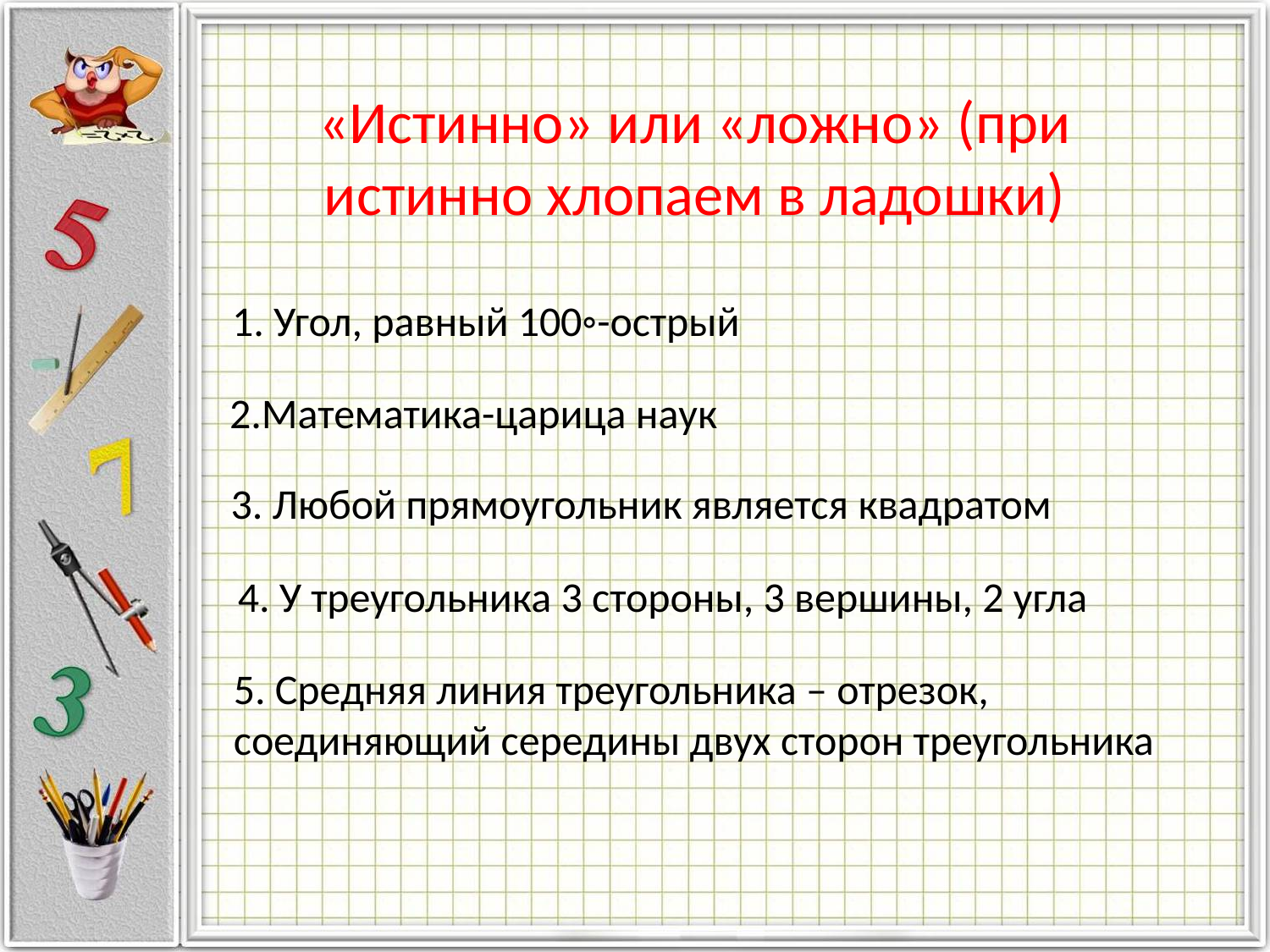

# «Истинно» или «ложно» (при истинно хлопаем в ладошки)
1. Угол, равный 100◦-острый
2.Математика-царица наук
3. Любой прямоугольник является квадратом
4. У треугольника 3 стороны, 3 вершины, 2 угла
5. Средняя линия треугольника – отрезок, соединяющий середины двух сторон треугольника